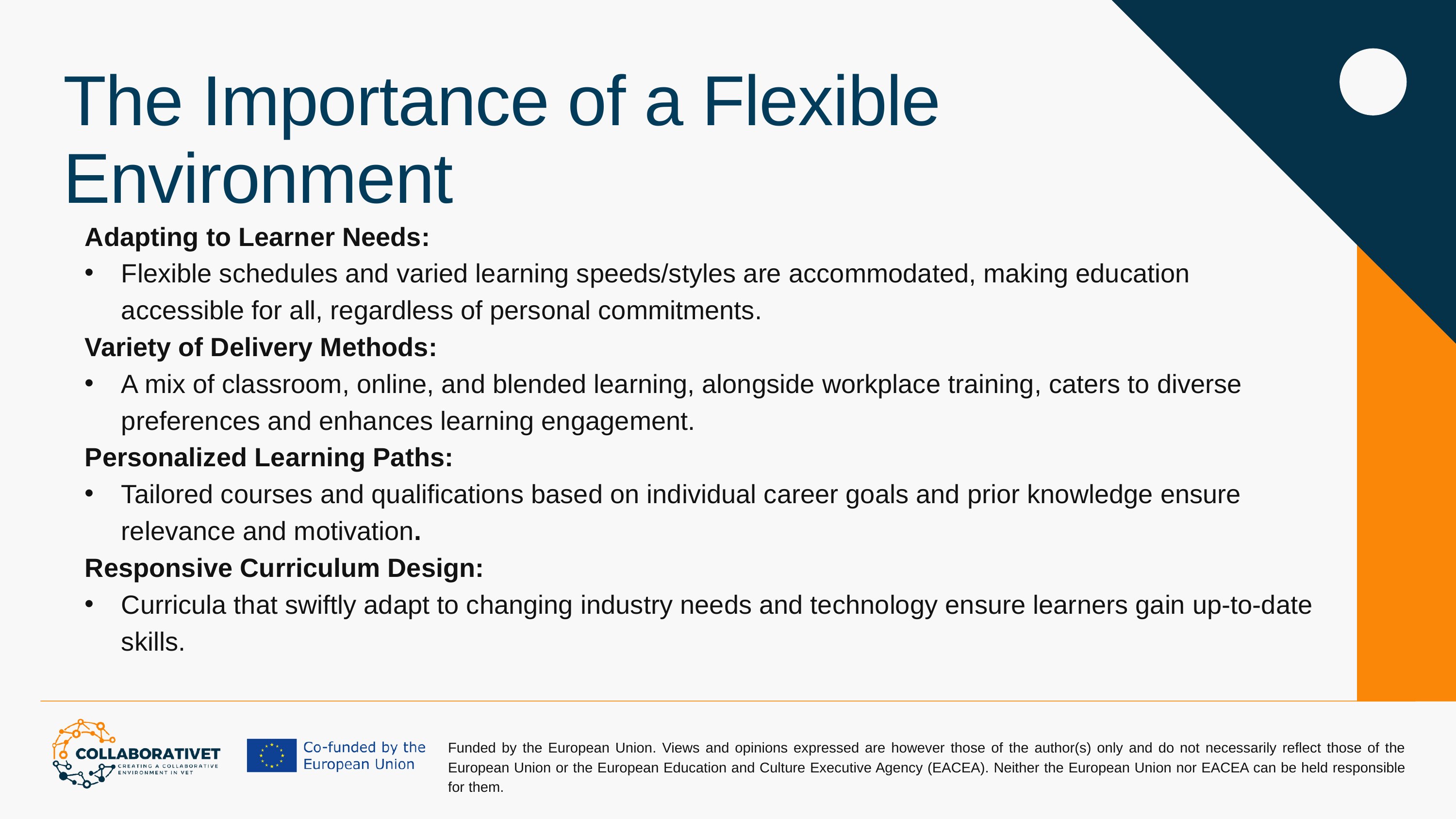

The Importance of a Flexible Environment
Adapting to Learner Needs:
Flexible schedules and varied learning speeds/styles are accommodated, making education accessible for all, regardless of personal commitments.
Variety of Delivery Methods:
A mix of classroom, online, and blended learning, alongside workplace training, caters to diverse preferences and enhances learning engagement.
Personalized Learning Paths:
Tailored courses and qualifications based on individual career goals and prior knowledge ensure relevance and motivation.
Responsive Curriculum Design:
Curricula that swiftly adapt to changing industry needs and technology ensure learners gain up-to-date skills.

Funded by the European Union. Views and opinions expressed are however those of the author(s) only and do not necessarily reflect those of the European Union or the European Education and Culture Executive Agency (EACEA). Neither the European Union nor EACEA can be held responsible for them.